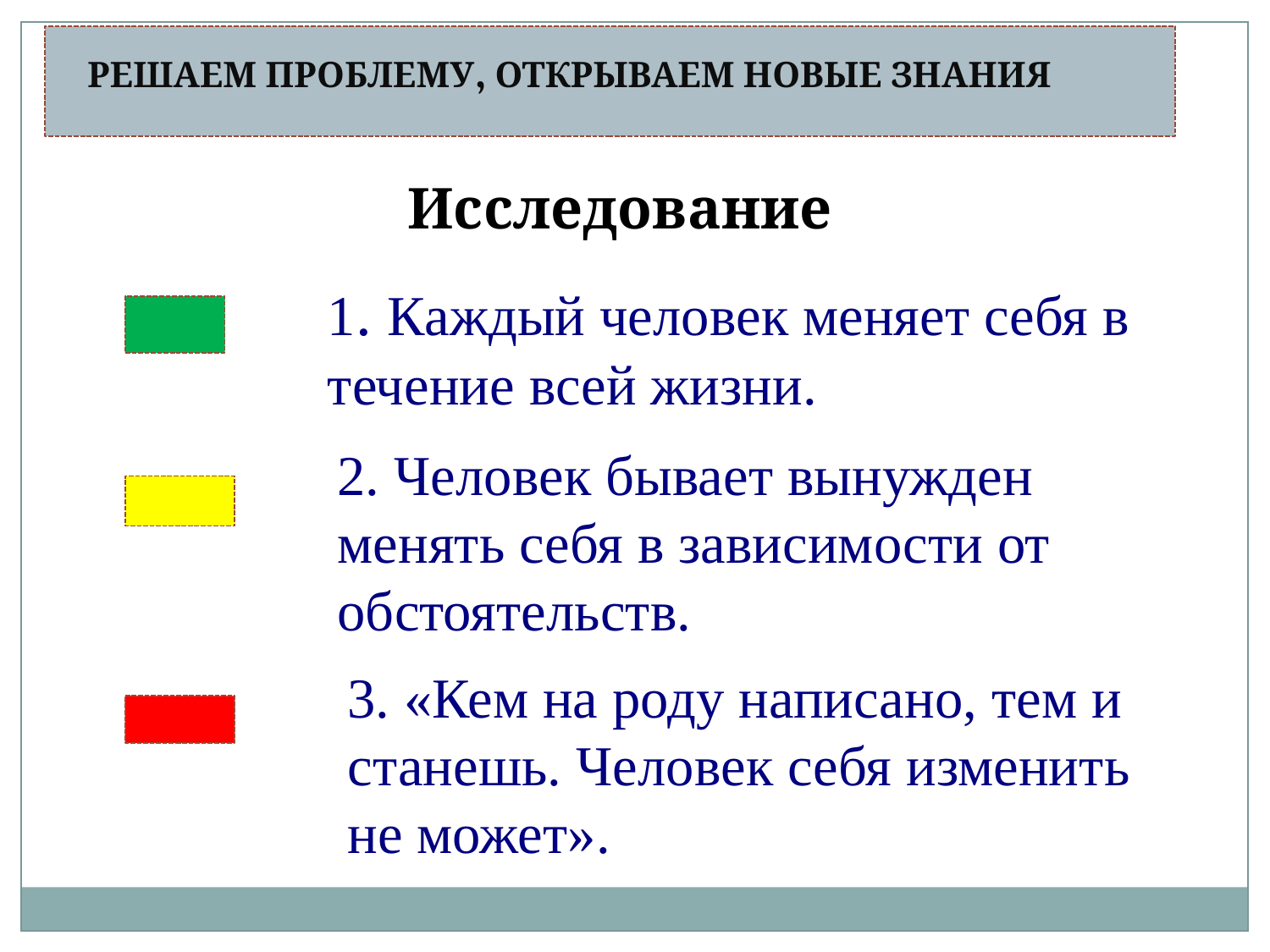

РЕШАЕМ ПРОБЛЕМУ, ОТКРЫВАЕМ НОВЫЕ ЗНАНИЯ
Исследование
1. Каждый человек меняет себя в течение всей жизни.

2. Человек бывает вынужден менять себя в зависимости от обстоятельств.

3. «Кем на роду написано, тем и станешь. Человек себя изменить не может».